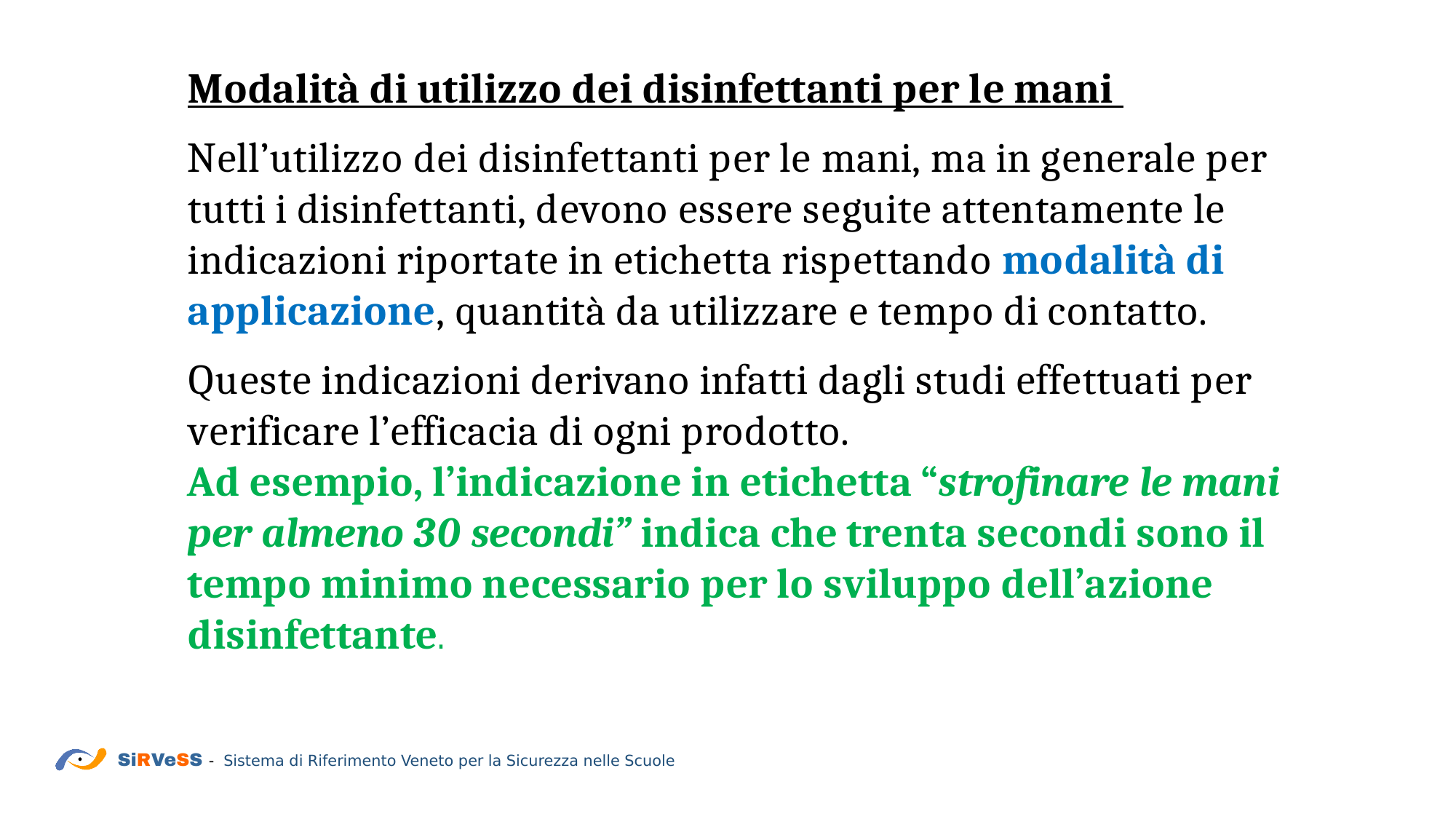

Modalità di utilizzo dei disinfettanti per le mani

Nell’utilizzo dei disinfettanti per le mani, ma in generale per tutti i disinfettanti, devono essere seguite attentamente le indicazioni riportate in etichetta rispettando modalità di applicazione, quantità da utilizzare e tempo di contatto.

Queste indicazioni derivano infatti dagli studi effettuati per verificare l’efficacia di ogni prodotto.
Ad esempio, l’indicazione in etichetta “strofinare le mani per almeno 30 secondi” indica che trenta secondi sono il tempo minimo necessario per lo sviluppo dell’azione disinfettante.